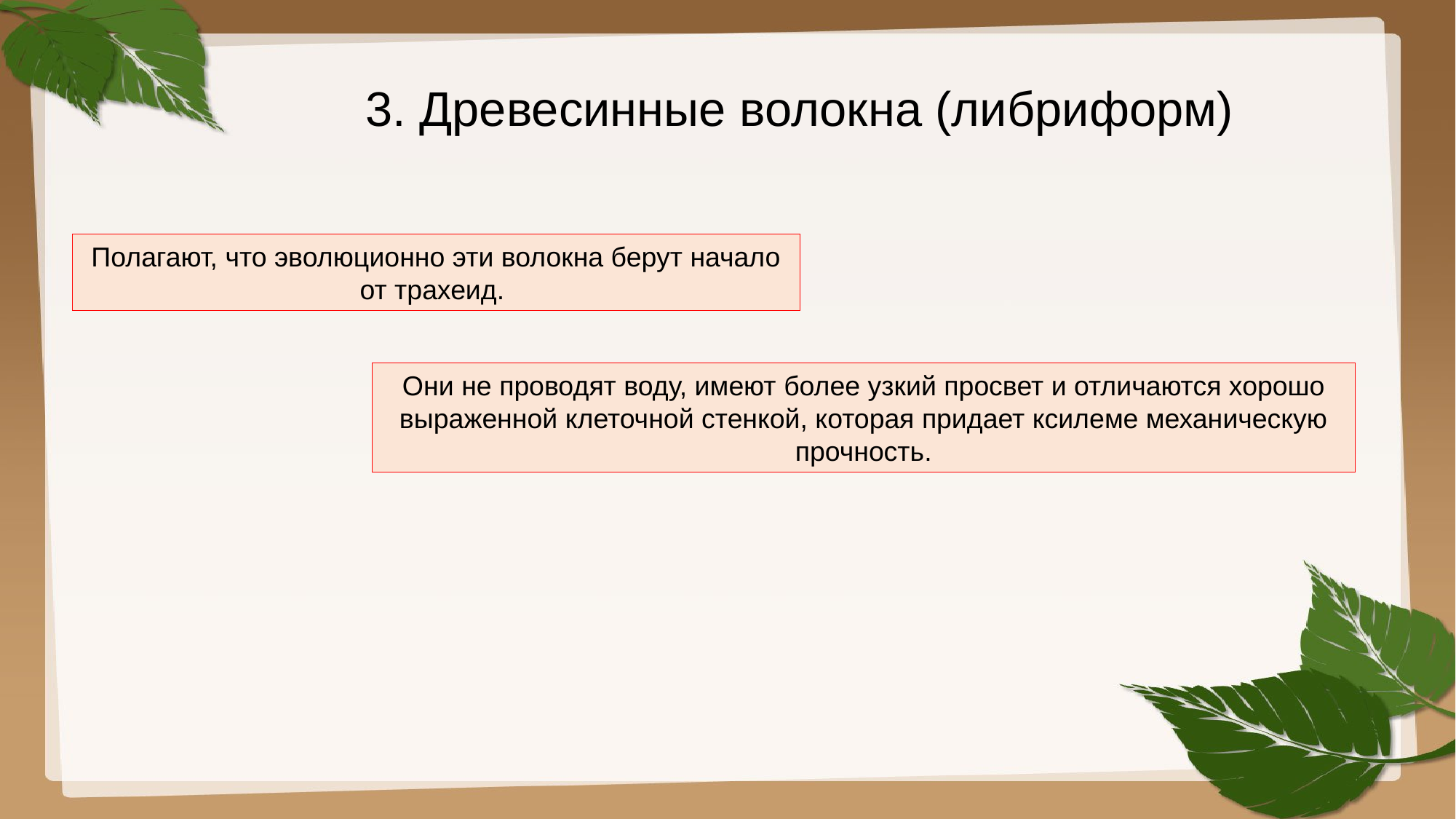

# 3. Древесинные волокна (либриформ)
Полагают, что эволюционно эти волокна берут начало от трахеид.
Они не проводят воду, имеют более узкий просвет и отличаются хорошо выраженной клеточной стенкой, которая придает ксилеме механическую прочность.